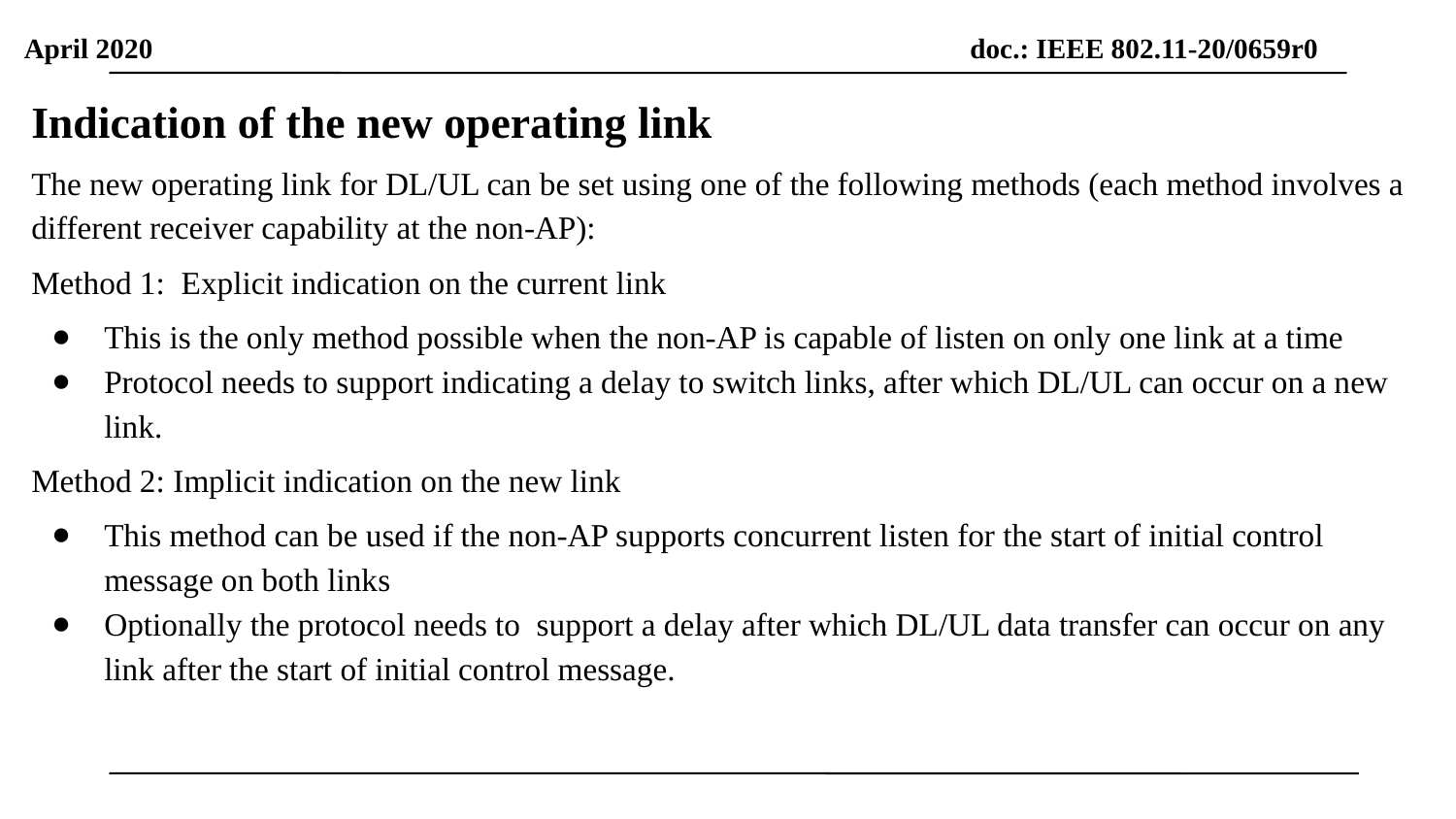

Indication of the new operating link
The new operating link for DL/UL can be set using one of the following methods (each method involves a different receiver capability at the non-AP):
Method 1:  Explicit indication on the current link
This is the only method possible when the non-AP is capable of listen on only one link at a time
Protocol needs to support indicating a delay to switch links, after which DL/UL can occur on a new link.
Method 2: Implicit indication on the new link
This method can be used if the non-AP supports concurrent listen for the start of initial control message on both links
Optionally the protocol needs to  support a delay after which DL/UL data transfer can occur on any link after the start of initial control message.